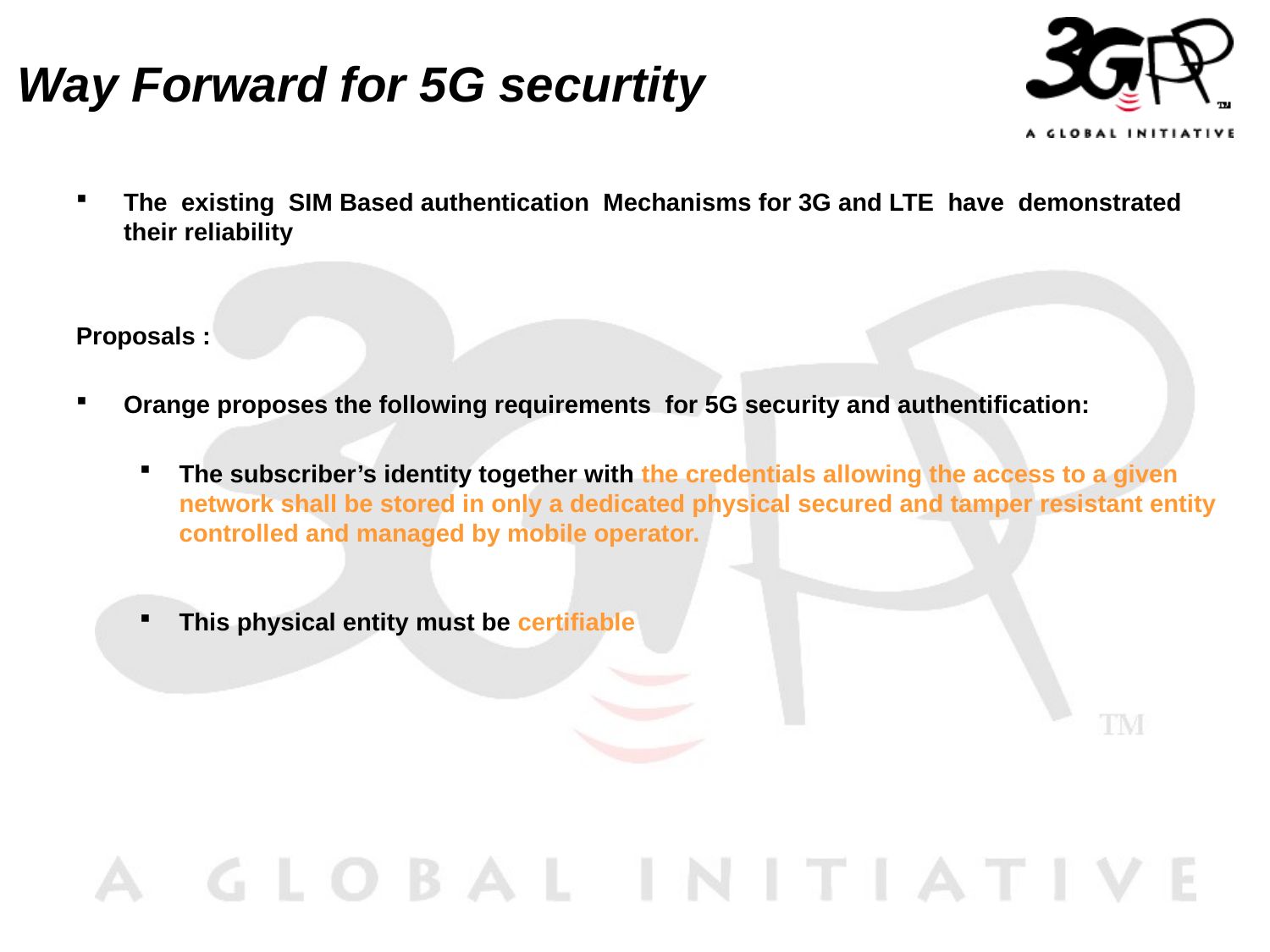

# Way Forward for 5G securtity

The  existing  SIM Based authentication  Mechanisms for 3G and LTE  have  demonstrated their reliability

Proposals :

Orange proposes the following requirements  for 5G security and authentification:

The subscriber’s identity together with the credentials allowing the access to a given network shall be stored in only a dedicated physical secured and tamper resistant entity controlled and managed by mobile operator.

This physical entity must be certifiable